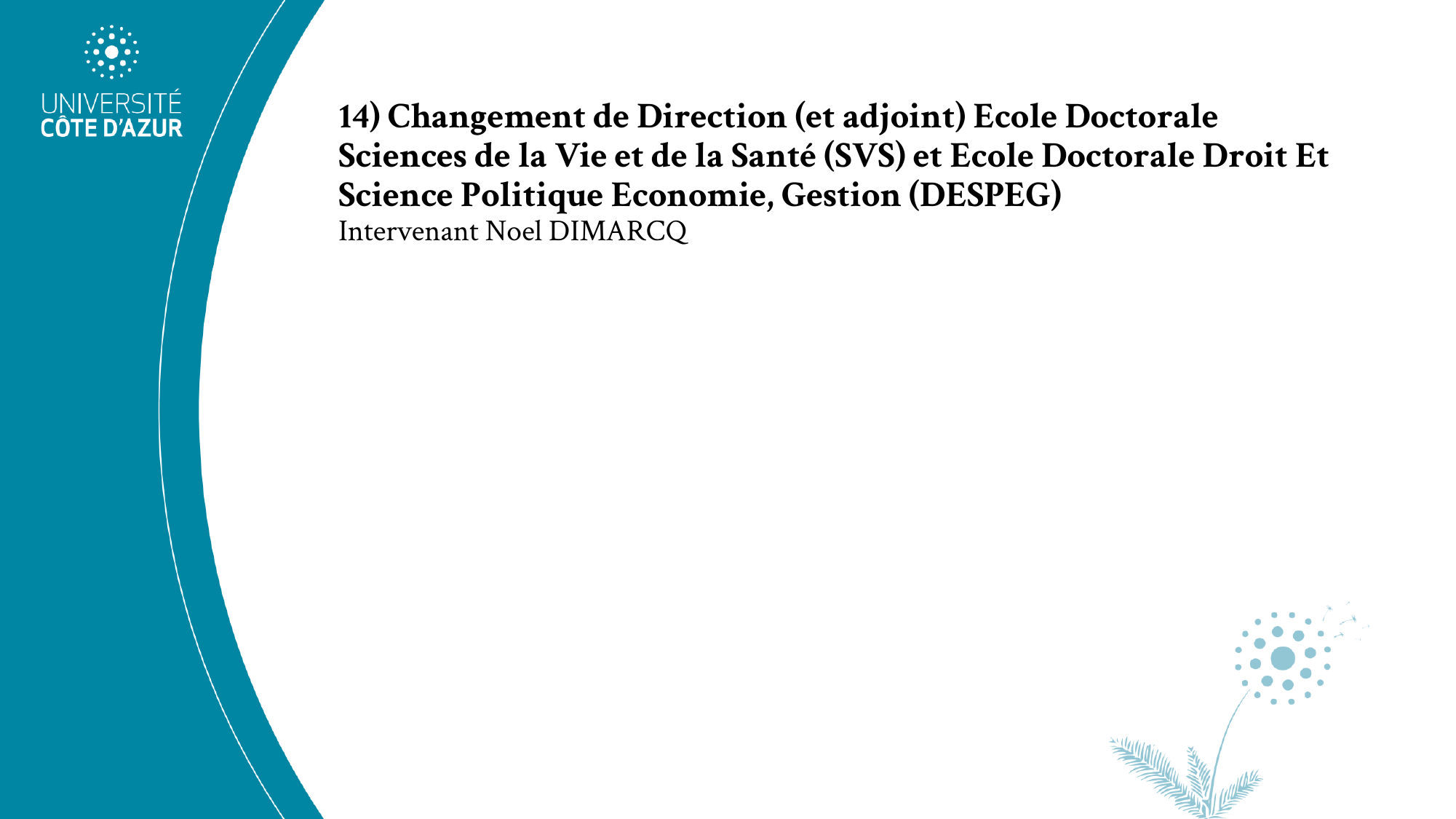

# 14) Changement de Direction (et adjoint) Ecole Doctorale Sciences de la Vie et de la Santé (SVS) et Ecole Doctorale Droit Et Science Politique Economie, Gestion (DESPEG) Intervenant Noel DIMARCQ